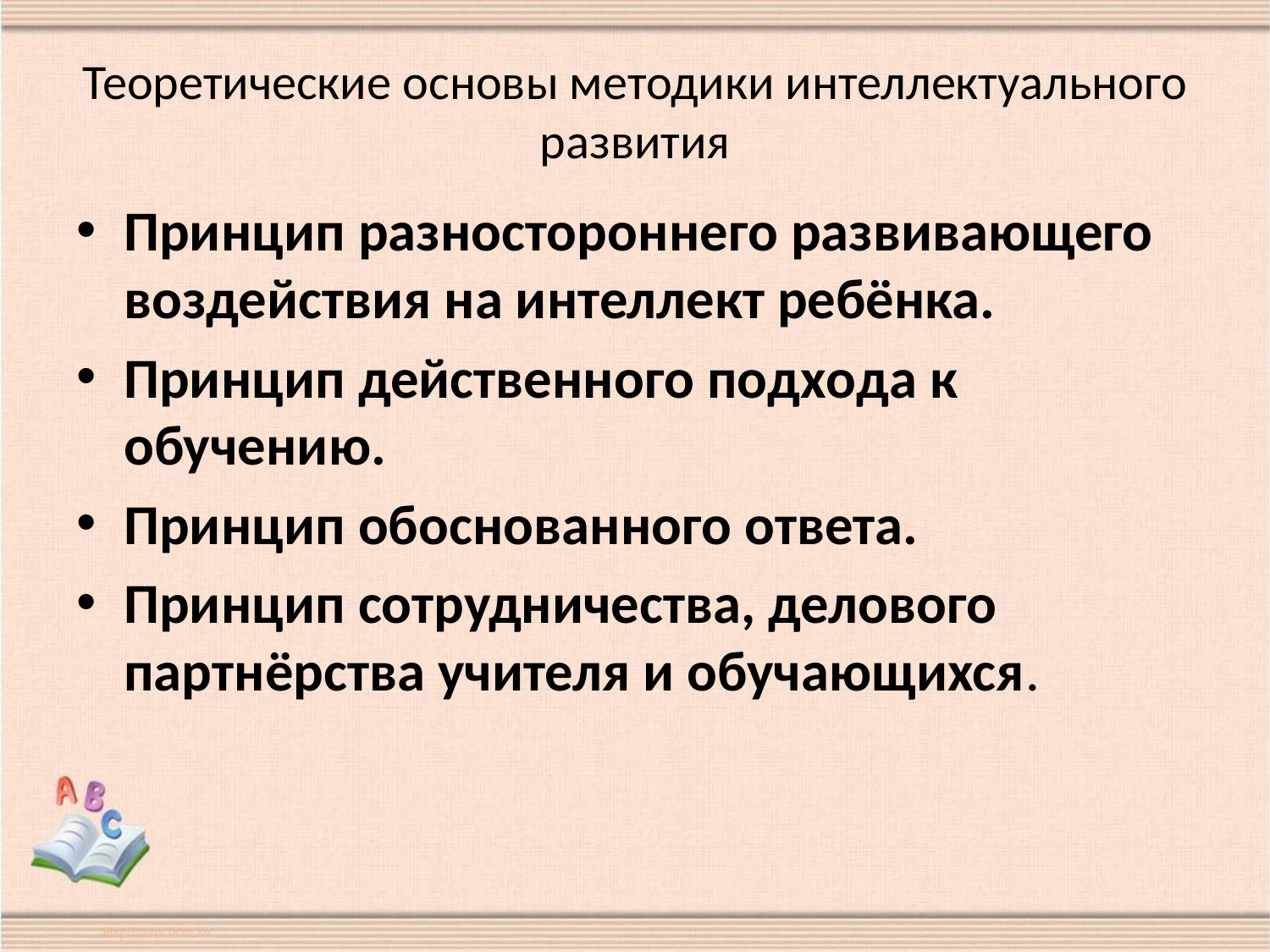

# Теоретические основы методики интеллектуального развития
Принцип разностороннего развивающего воздействия на интеллект ребёнка.
Принцип действенного подхода к обучению.
Принцип обоснованного ответа.
Принцип сотрудничества, делового партнёрства учителя и обучающихся.